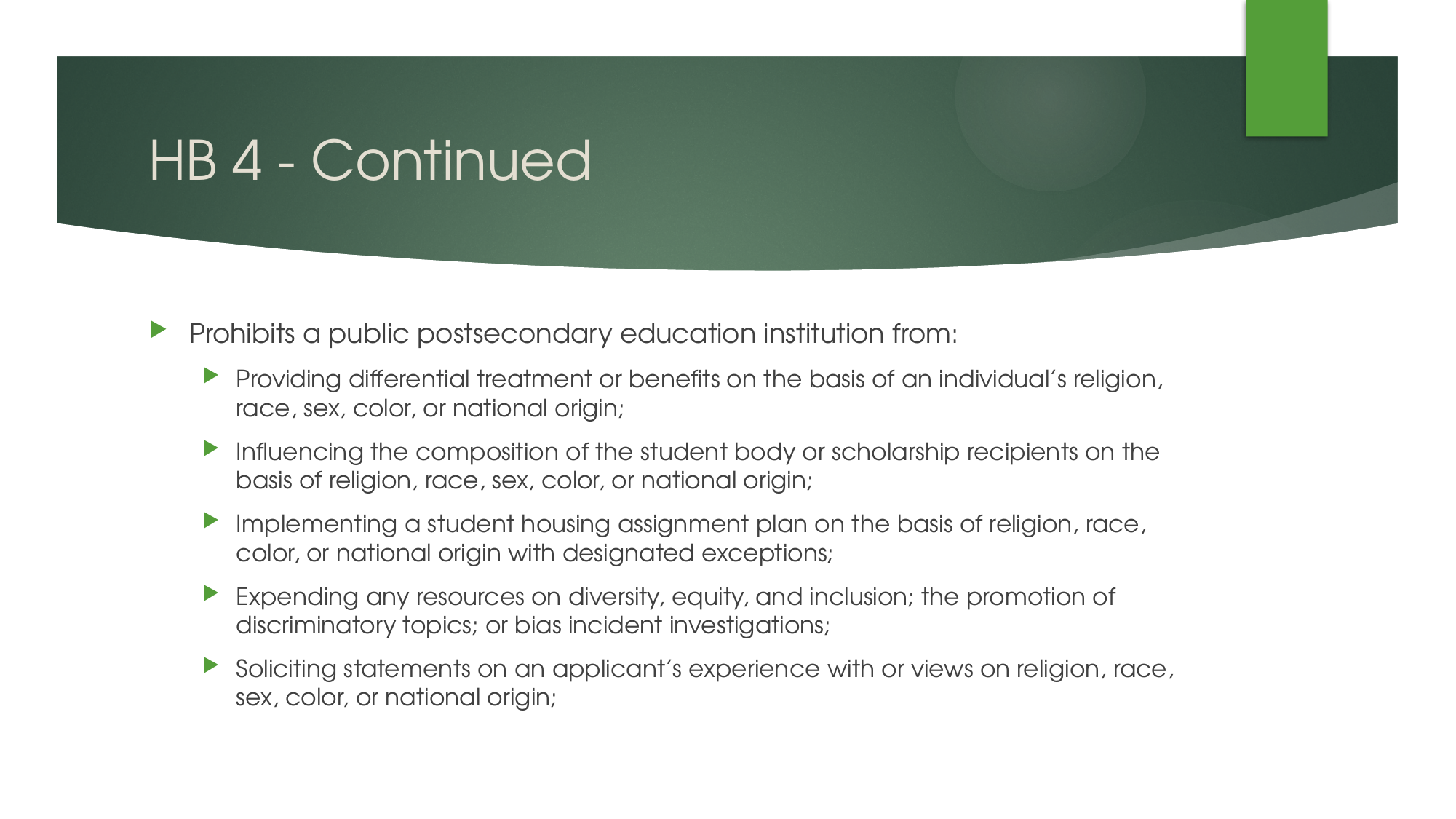

# HB 4 - Continued
Prohibits a public postsecondary education institution from:
Providing differential treatment or benefits on the basis of an individual’s religion, race, sex, color, or national origin;
Influencing the composition of the student body or scholarship recipients on the basis of religion, race, sex, color, or national origin;
Implementing a student housing assignment plan on the basis of religion, race, color, or national origin with designated exceptions;
Expending any resources on diversity, equity, and inclusion; the promotion of discriminatory topics; or bias incident investigations;
Soliciting statements on an applicant’s experience with or views on religion, race, sex, color, or national origin;